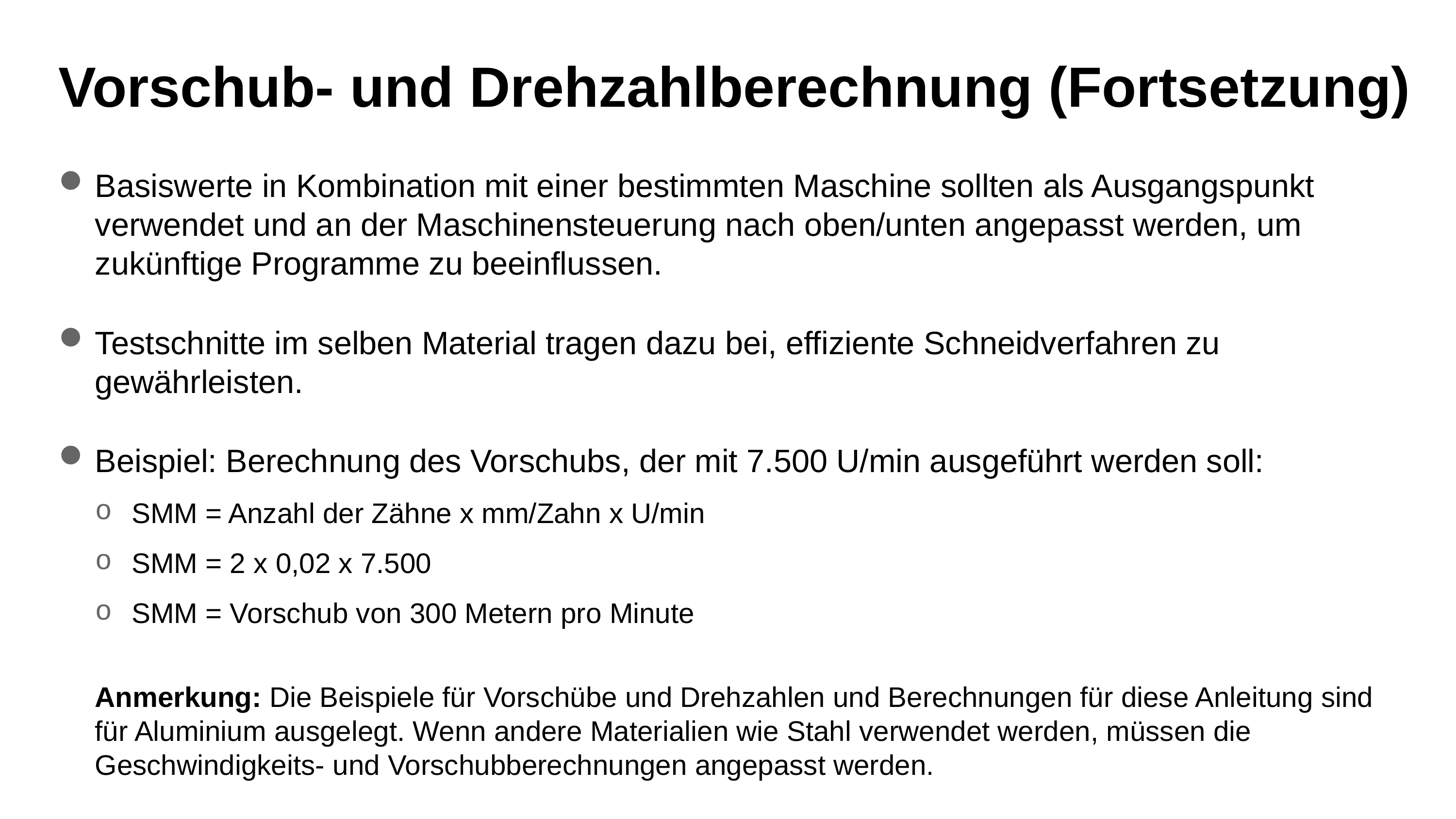

# Vorschub- und Drehzahlberechnung (Fortsetzung)
Basiswerte in Kombination mit einer bestimmten Maschine sollten als Ausgangspunkt verwendet und an der Maschinensteuerung nach oben/unten angepasst werden, um zukünftige Programme zu beeinflussen.
Testschnitte im selben Material tragen dazu bei, effiziente Schneidverfahren zu gewährleisten.
Beispiel: Berechnung des Vorschubs, der mit 7.500 U/min ausgeführt werden soll:
SMM = Anzahl der Zähne x mm/Zahn x U/min
SMM = 2 x 0,02 x 7.500
SMM = Vorschub von 300 Metern pro Minute
Anmerkung: Die Beispiele für Vorschübe und Drehzahlen und Berechnungen für diese Anleitung sind für Aluminium ausgelegt. Wenn andere Materialien wie Stahl verwendet werden, müssen die Geschwindigkeits- und Vorschubberechnungen angepasst werden.